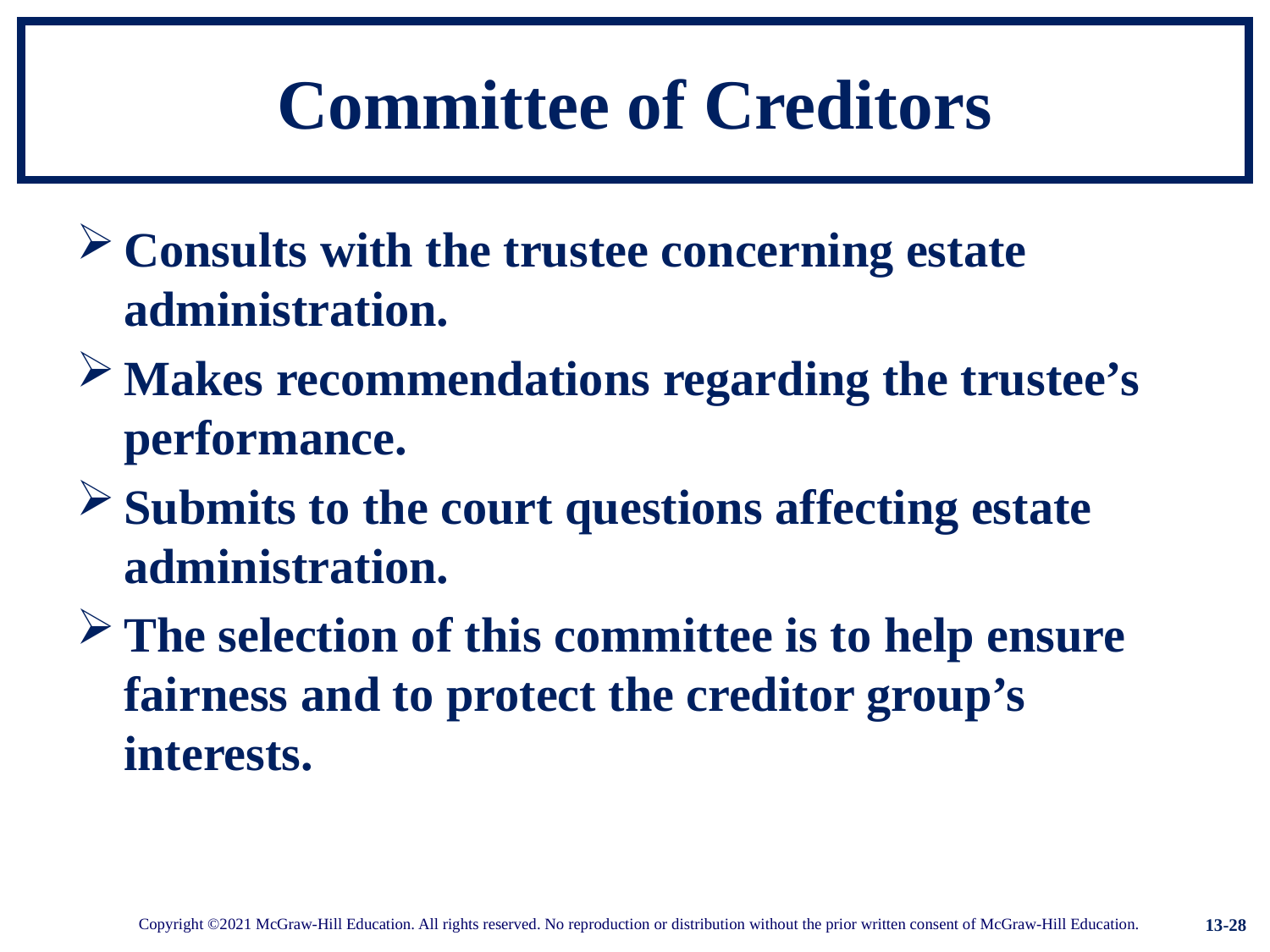

# Committee of Creditors
Consults with the trustee concerning estate administration.
Makes recommendations regarding the trustee’s performance.
Submits to the court questions affecting estate administration.
The selection of this committee is to help ensure fairness and to protect the creditor group’s interests.
13-28
Copyright ©2021 McGraw-Hill Education. All rights reserved. No reproduction or distribution without the prior written consent of McGraw-Hill Education.